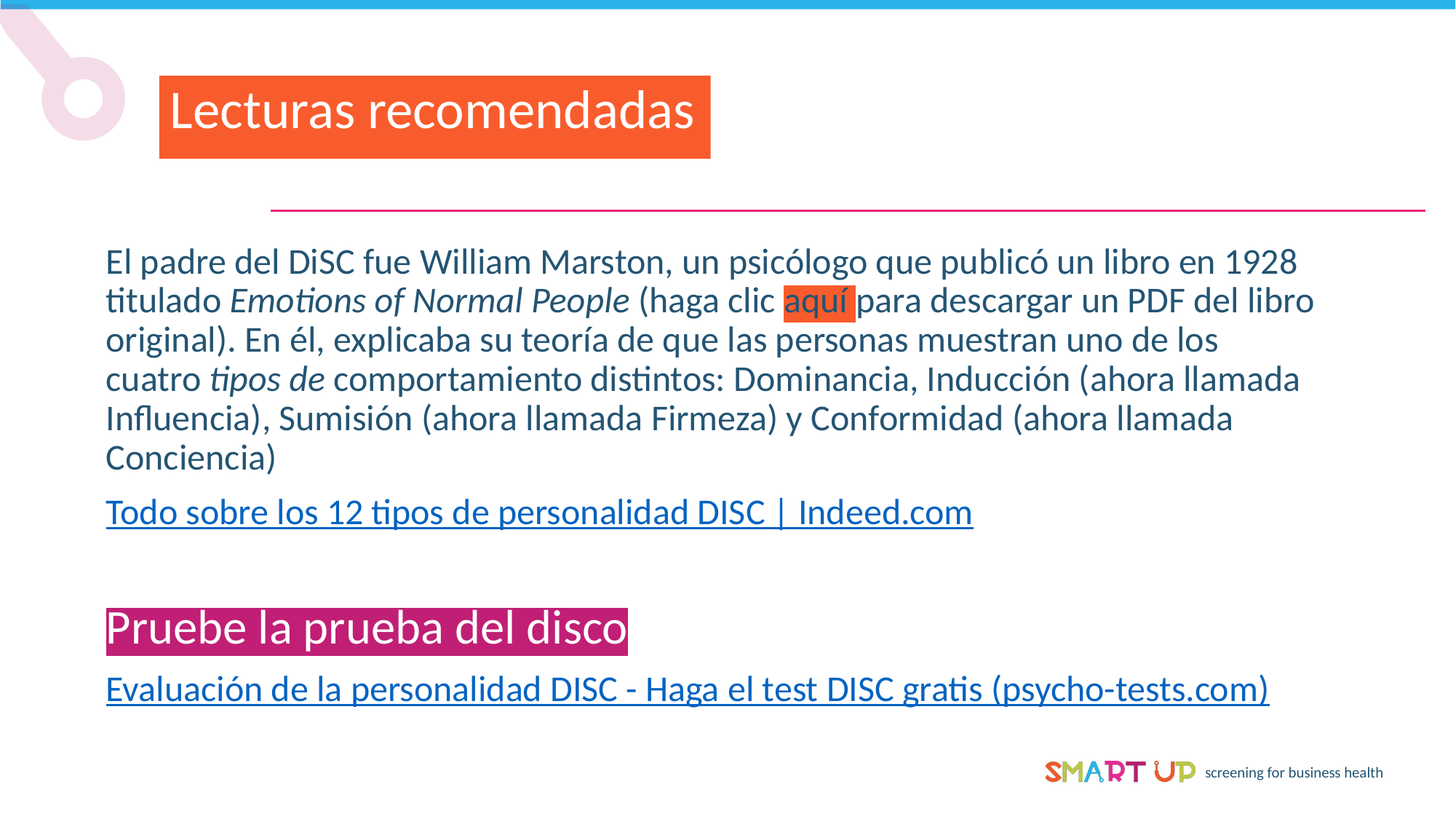

Lecturas recomendadas
El padre del DiSC fue William Marston, un psicólogo que publicó un libro en 1928 titulado Emotions of Normal People (haga clic aquí para descargar un PDF del libro original). En él, explicaba su teoría de que las personas muestran uno de los cuatro tipos de comportamiento distintos: Dominancia, Inducción (ahora llamada Influencia), Sumisión (ahora llamada Firmeza) y Conformidad (ahora llamada Conciencia)
Todo sobre los 12 tipos de personalidad DISC | Indeed.com

Pruebe la prueba del disco
Evaluación de la personalidad DISC - Haga el test DISC gratis (psycho-tests.com)